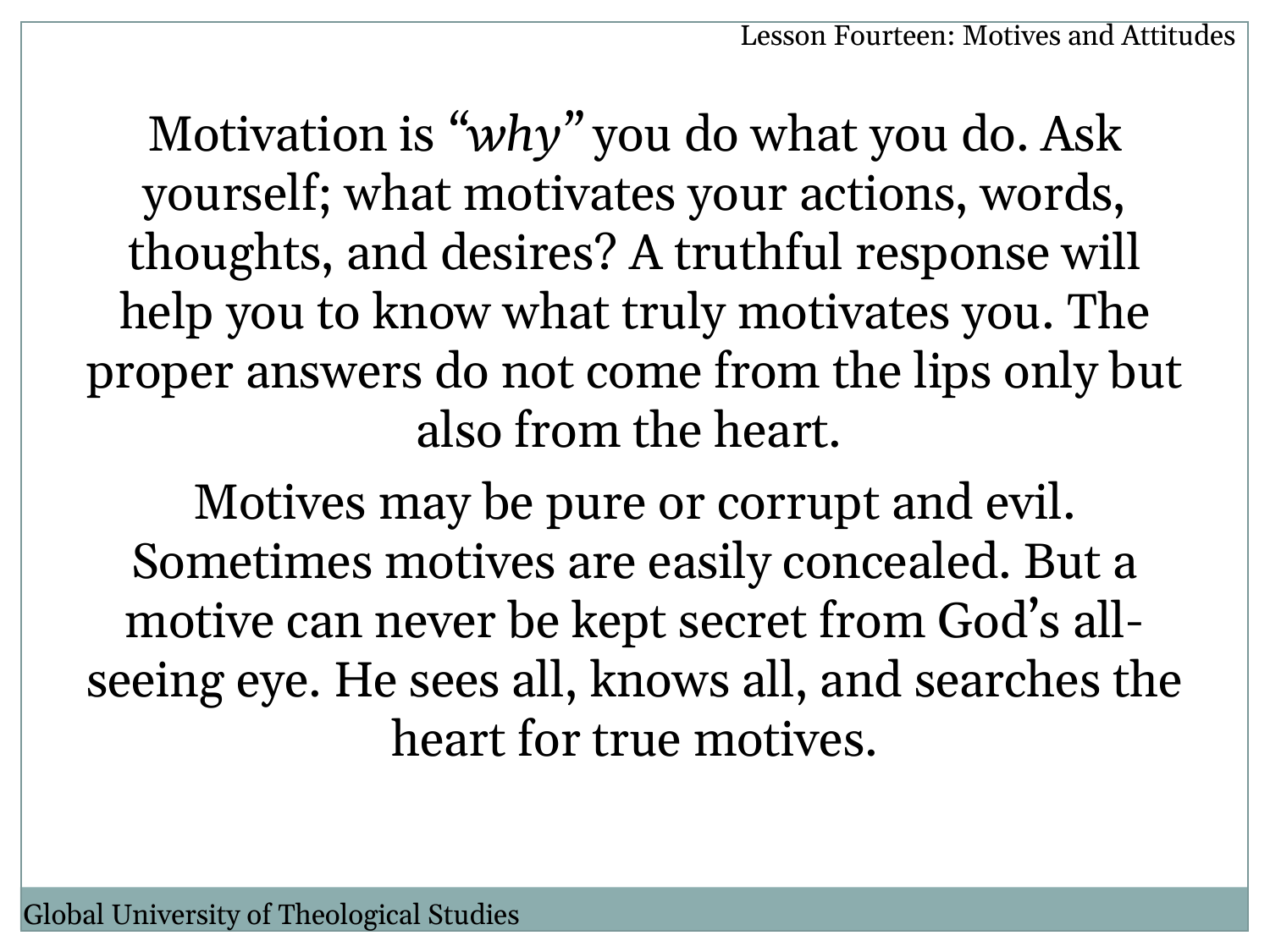

Lesson Fourteen: Motives and Attitudes
Motivation is “why” you do what you do. Ask yourself; what motivates your actions, words, thoughts, and desires? A truthful response will help you to know what truly motivates you. The proper answers do not come from the lips only but also from the heart.
Motives may be pure or corrupt and evil. Sometimes motives are easily concealed. But a motive can never be kept secret from God’s all- seeing eye. He sees all, knows all, and searches the heart for true motives.
Global University of Theological Studies